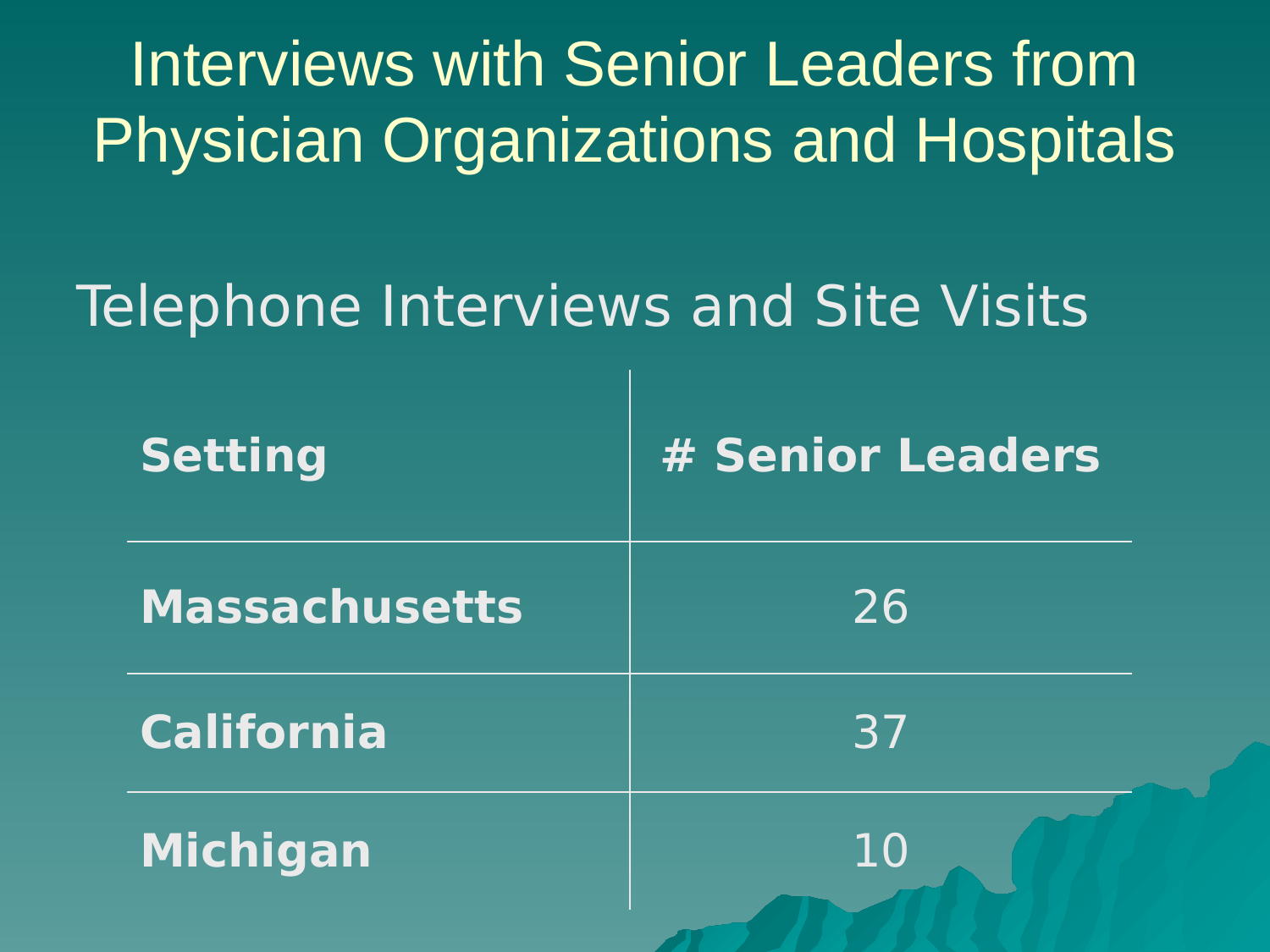

Interviews with Senior Leaders from Physician Organizations and Hospitals

Telephone Interviews and Site Visits

| Setting | # Senior Leaders |
| --- | --- |
| Massachusetts | 26 |
| California | 37 |
| Michigan | 10 |